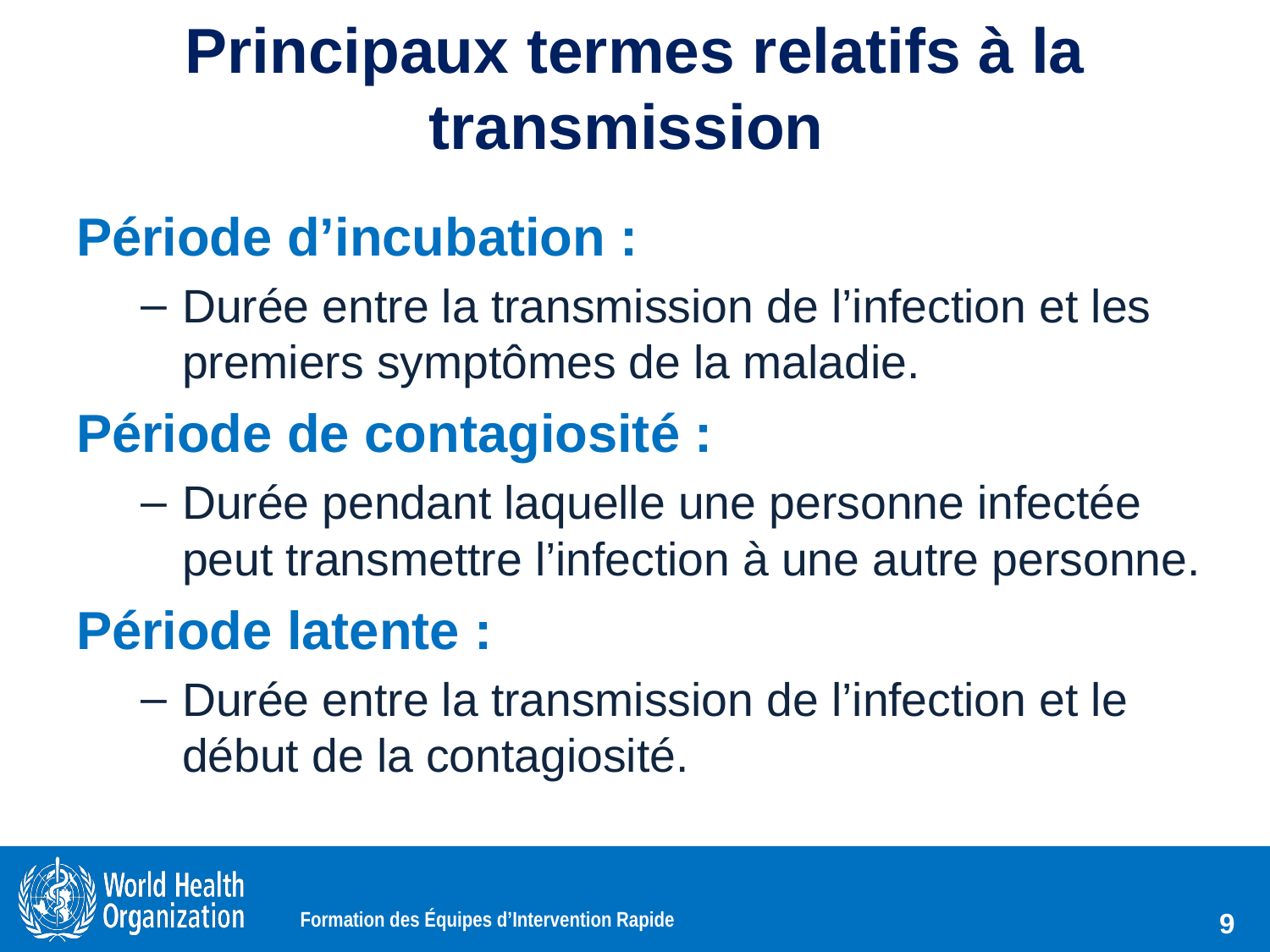

# Principaux termes relatifs à la transmission
Période d’incubation :
Durée entre la transmission de l’infection et les premiers symptômes de la maladie.
Période de contagiosité :
Durée pendant laquelle une personne infectée peut transmettre l’infection à une autre personne.
Période latente :
Durée entre la transmission de l’infection et le début de la contagiosité.